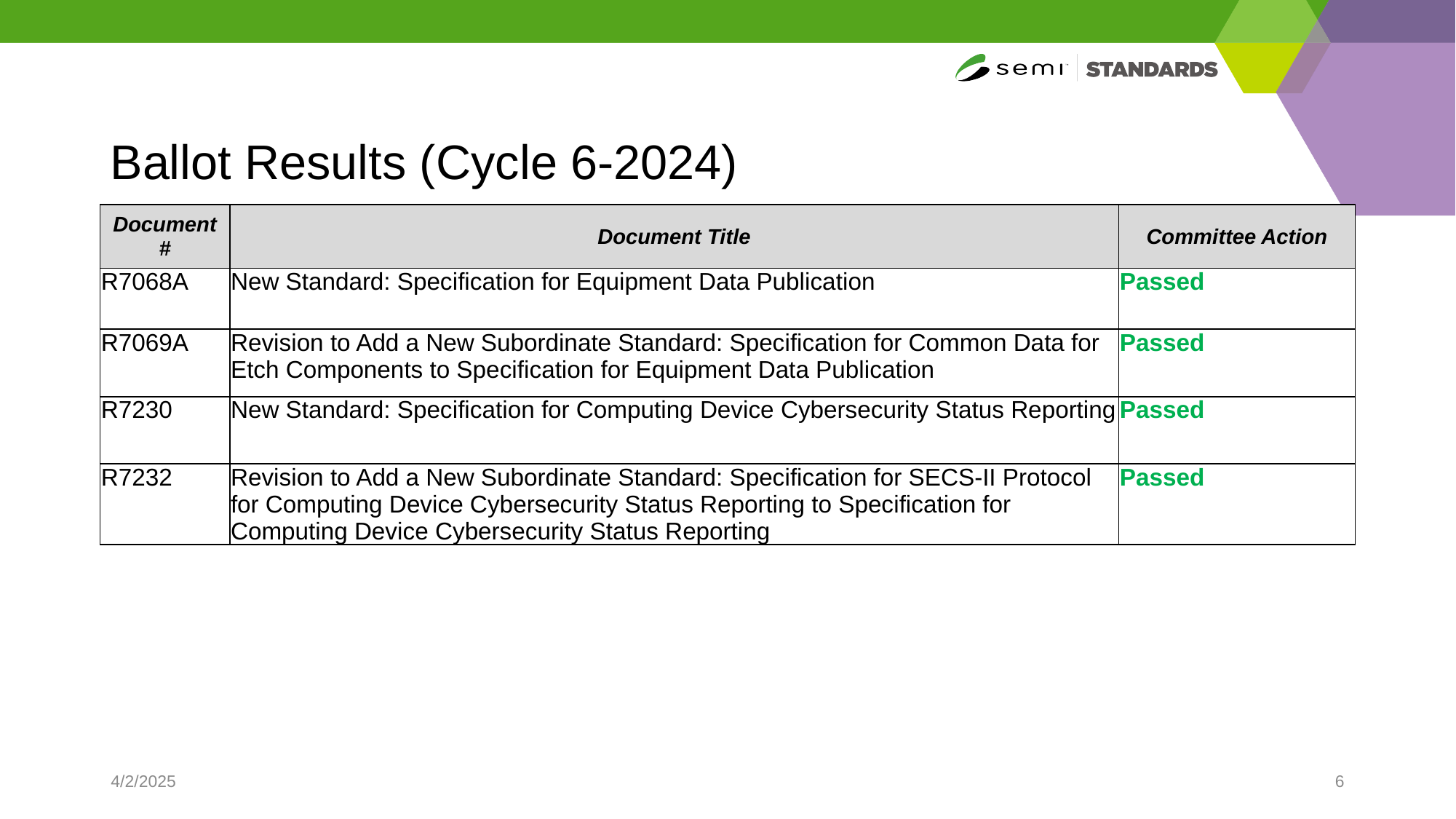

# Ballot Results (Cycle 6-2024)
| Document # | Document Title | Committee Action |
| --- | --- | --- |
| R7068A | New Standard: Specification for Equipment Data Publication | Passed |
| R7069A | Revision to Add a New Subordinate Standard: Specification for Common Data for Etch Components to Specification for Equipment Data Publication | Passed |
| R7230 | New Standard: Specification for Computing Device Cybersecurity Status Reporting | Passed |
| R7232 | Revision to Add a New Subordinate Standard: Specification for SECS-II Protocol for Computing Device Cybersecurity Status Reporting to Specification for Computing Device Cybersecurity Status Reporting | Passed |
4/2/2025
6